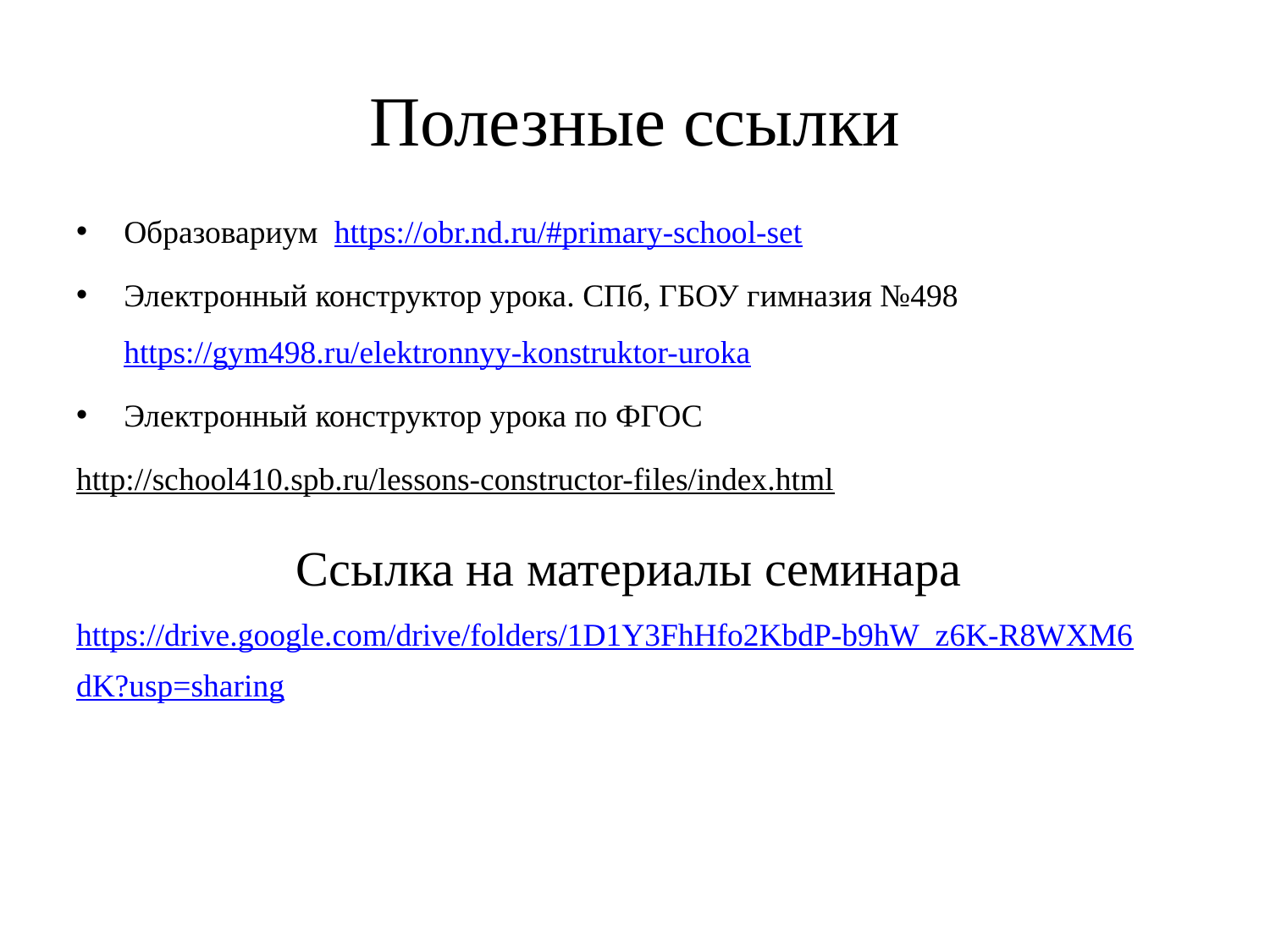

# Полезные ссылки
Образовариум  https://obr.nd.ru/#primary-school-set
Электронный конструктор урока. СПб, ГБОУ гимназия №498 https://gym498.ru/elektronnyy-konstruktor-uroka
Электронный конструктор урока по ФГОС
http://school410.spb.ru/lessons-constructor-files/index.html
Ссылка на материалы семинара https://drive.google.com/drive/folders/1D1Y3FhHfo2KbdP-b9hW_z6K-R8WXM6dK?usp=sharing